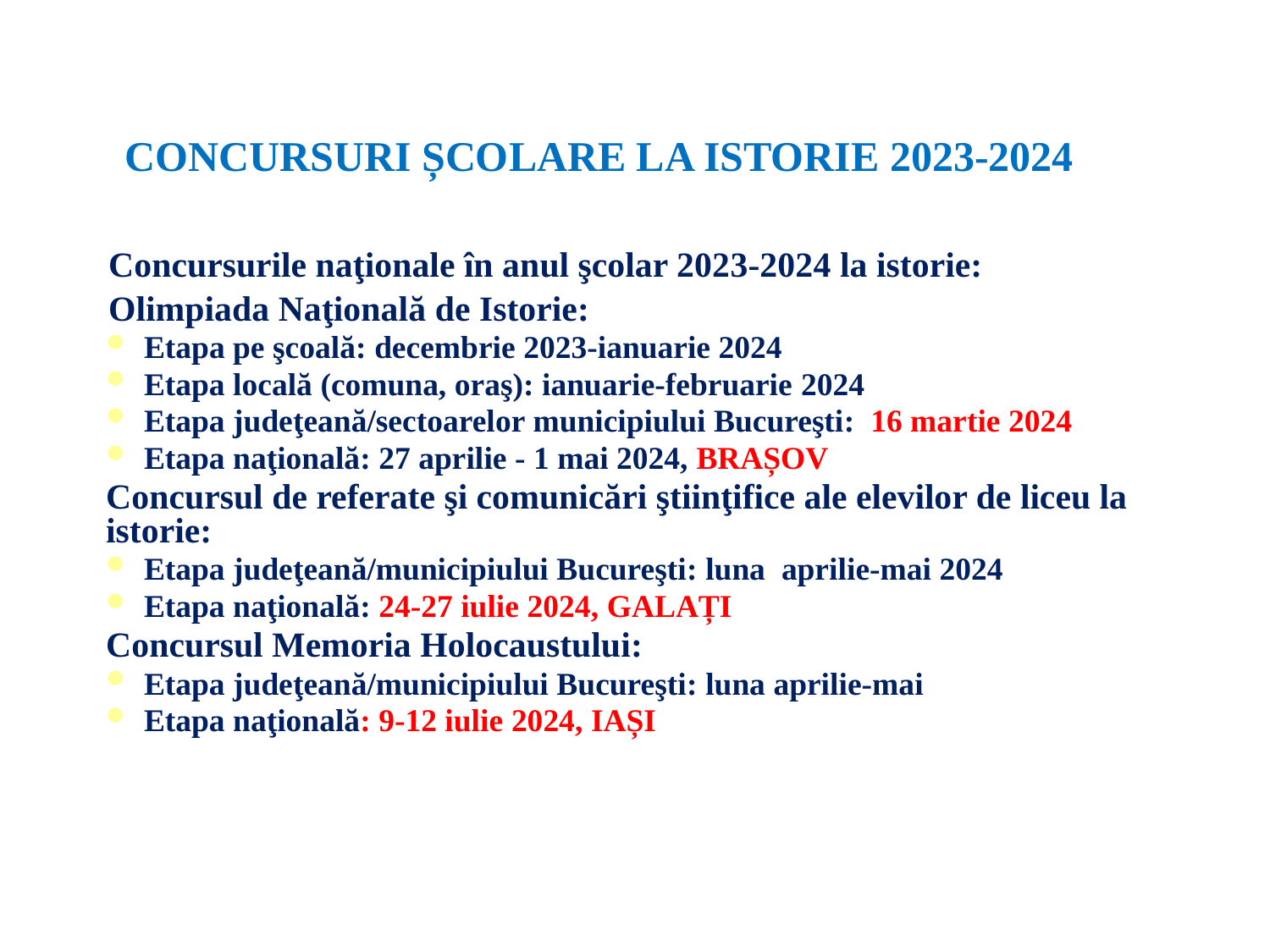

CONCURSURI ȘCOLARE LA ISTORIE 2023-2024

      Concursurile naţionale în anul şcolar 2023-2024 la istorie:
      Olimpiada Naţională de Istorie:
Etapa pe şcoală: decembrie 2023-ianuarie 2024
Etapa locală (comuna, oraş): ianuarie-februarie 2024
Etapa judeţeană/sectoarelor municipiului Bucureşti:  16 martie 2024
Etapa naţională: 27 aprilie - 1 mai 2024, BRAȘOV
Concursul de referate şi comunicări ştiinţifice ale elevilor de liceu la istorie:
Etapa judeţeană/municipiului Bucureşti: luna  aprilie-mai 2024
Etapa naţională: 24-27 iulie 2024, GALAȚI
Concursul Memoria Holocaustului:
Etapa judeţeană/municipiului Bucureşti: luna aprilie-mai
Etapa naţională: 9-12 iulie 2024, IAȘI

22